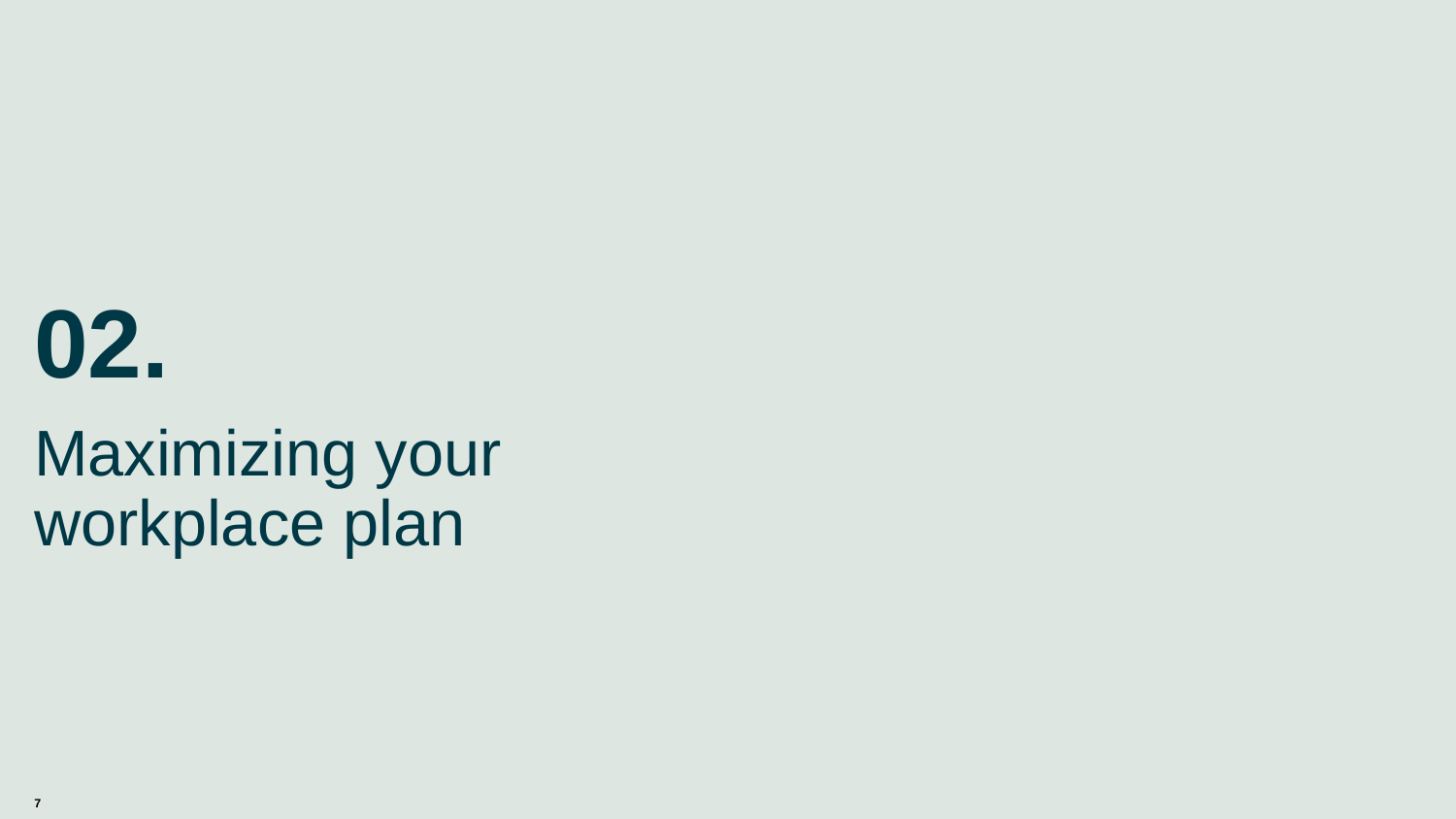

# 02.
Maximizing your workplace plan
7